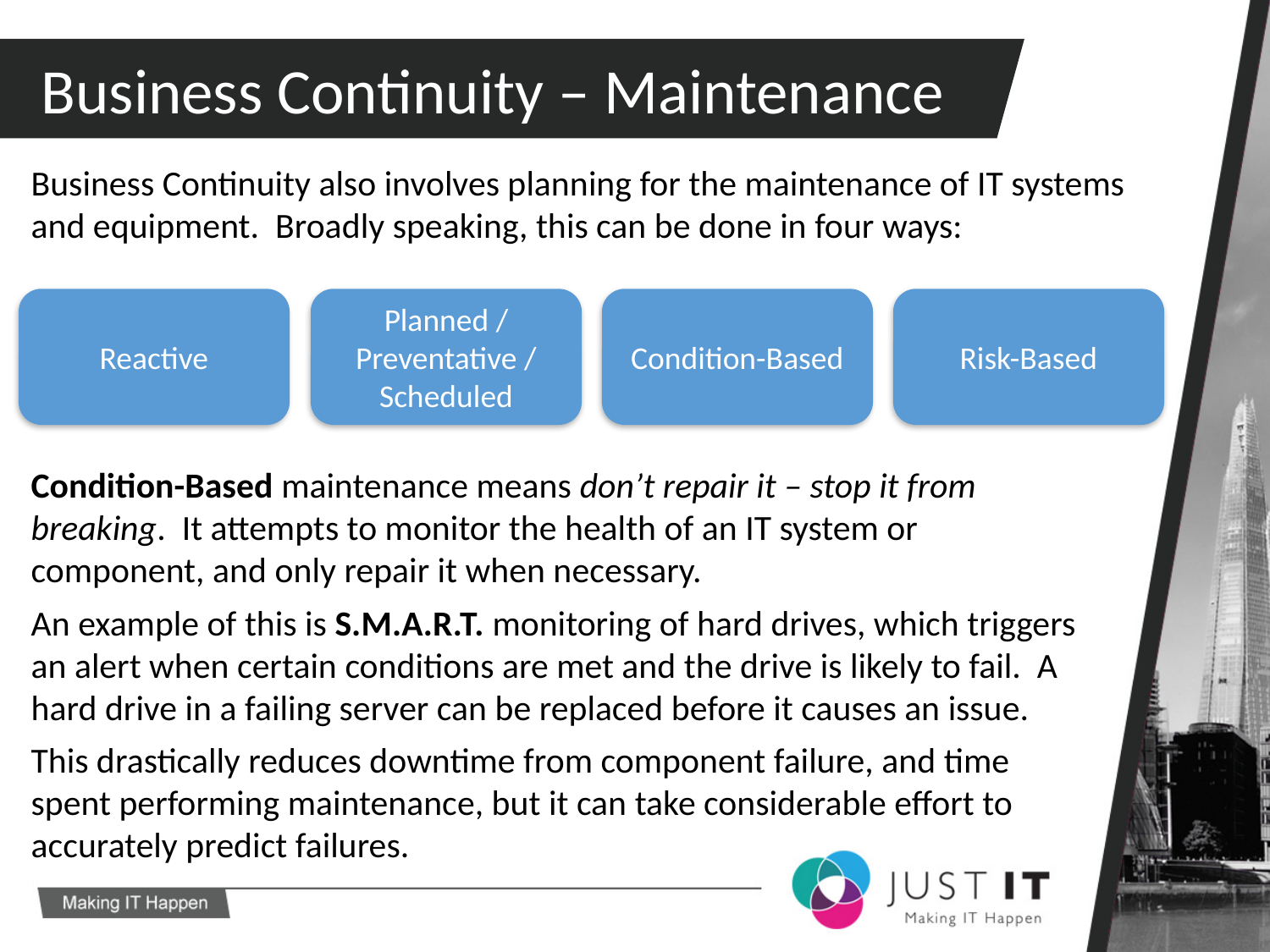

Business Continuity – Maintenance
Business Continuity also involves planning for the maintenance of IT systems and equipment.  Broadly speaking, this can be done in four ways:

Reactive
Planned / Preventative / Scheduled
Condition-Based
Risk-Based
Condition-Based maintenance means don’t repair it – stop it from breaking.  It attempts to monitor the health of an IT system or component, and only repair it when necessary.
An example of this is S.M.A.R.T. monitoring of hard drives, which triggers an alert when certain conditions are met and the drive is likely to fail.  A hard drive in a failing server can be replaced before it causes an issue.
This drastically reduces downtime from component failure, and time spent performing maintenance, but it can take considerable effort to accurately predict failures.